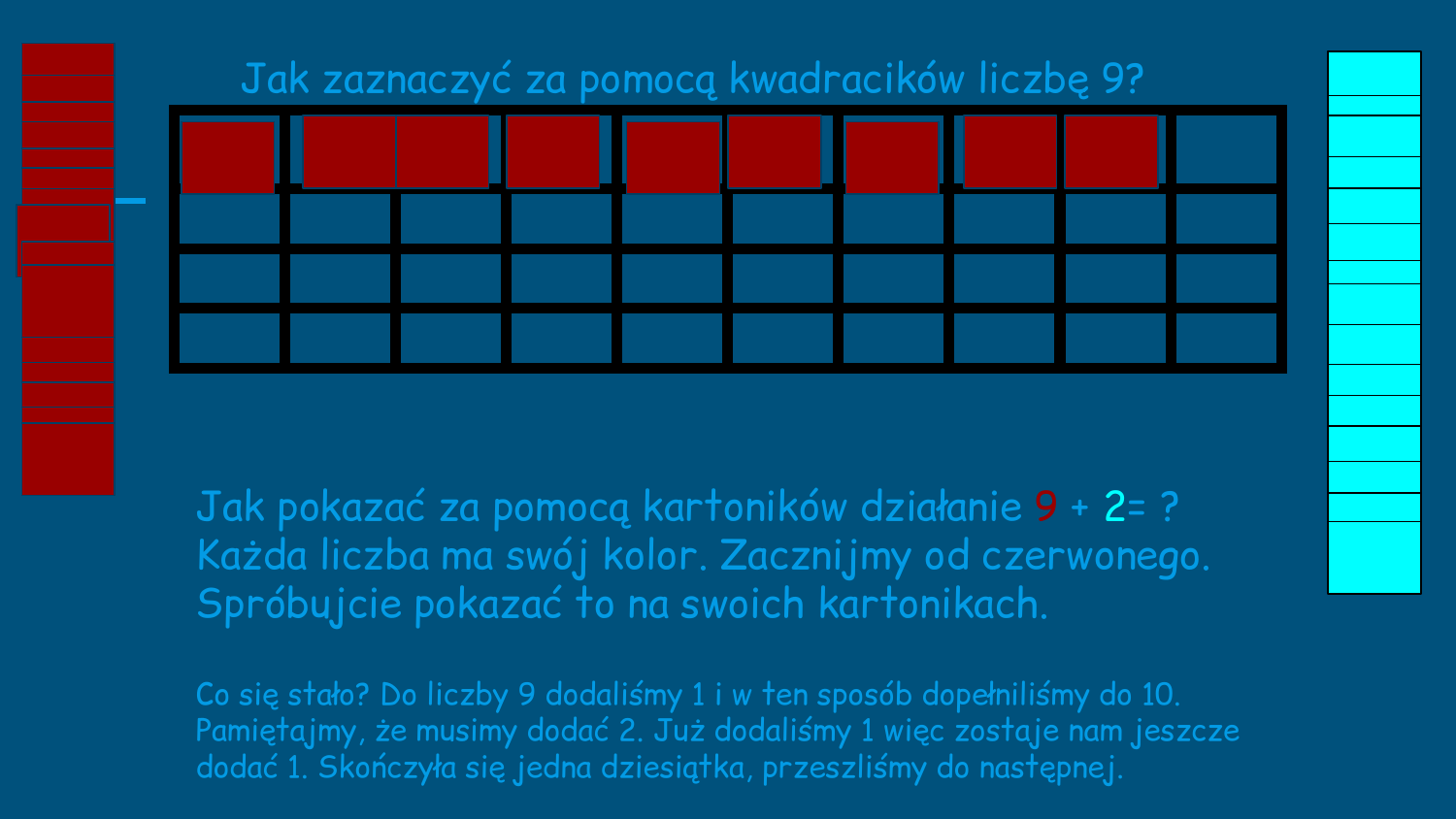

Jak zaznaczyć za pomocą kwadracików liczbę 9?

|  |  |  |  |  |  |  |  |  |  |
| --- | --- | --- | --- | --- | --- | --- | --- | --- | --- |
|  |  |  |  |  |  |  |  |  |  |
|  |  |  |  |  |  |  |  |  |  |
|  |  |  |  |  |  |  |  |  |  |

Jak pokazać za pomocą kartoników działanie 9 + 2= ? Każda liczba ma swój kolor. Zacznijmy od czerwonego.
Spróbujcie pokazać to na swoich kartonikach.

Co się stało? Do liczby 9 dodaliśmy 1 i w ten sposób dopełniliśmy do 10. Pamiętajmy, że musimy dodać 2. Już dodaliśmy 1 więc zostaje nam jeszcze dodać 1. Skończyła się jedna dziesiątka, przeszliśmy do następnej.